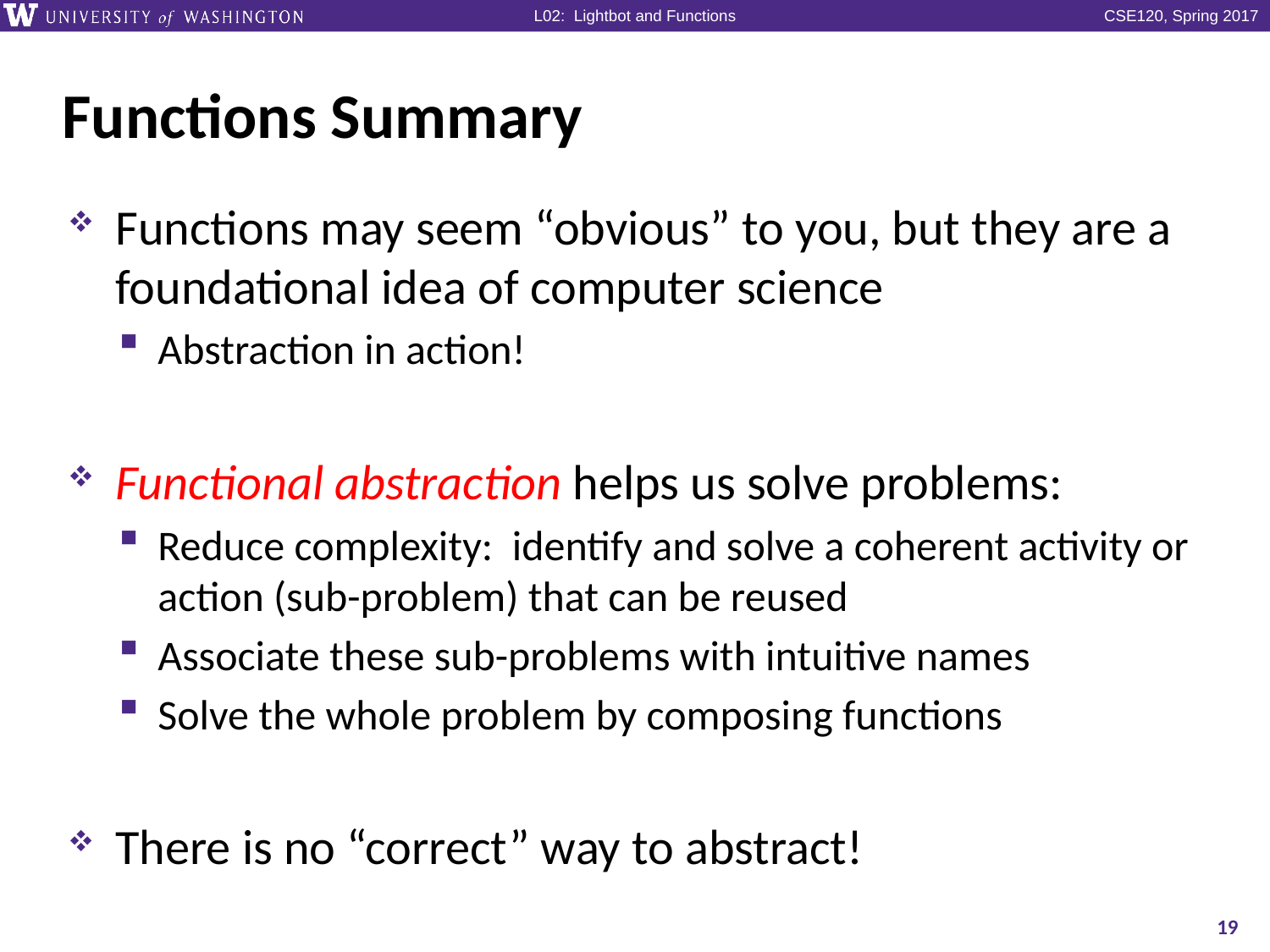

# Functions Summary
Functions may seem “obvious” to you, but they are a foundational idea of computer science
Abstraction in action!

Functional abstraction helps us solve problems:
Reduce complexity:  identify and solve a coherent activity or action (sub-problem) that can be reused
Associate these sub-problems with intuitive names
Solve the whole problem by composing functions

There is no “correct” way to abstract!
19